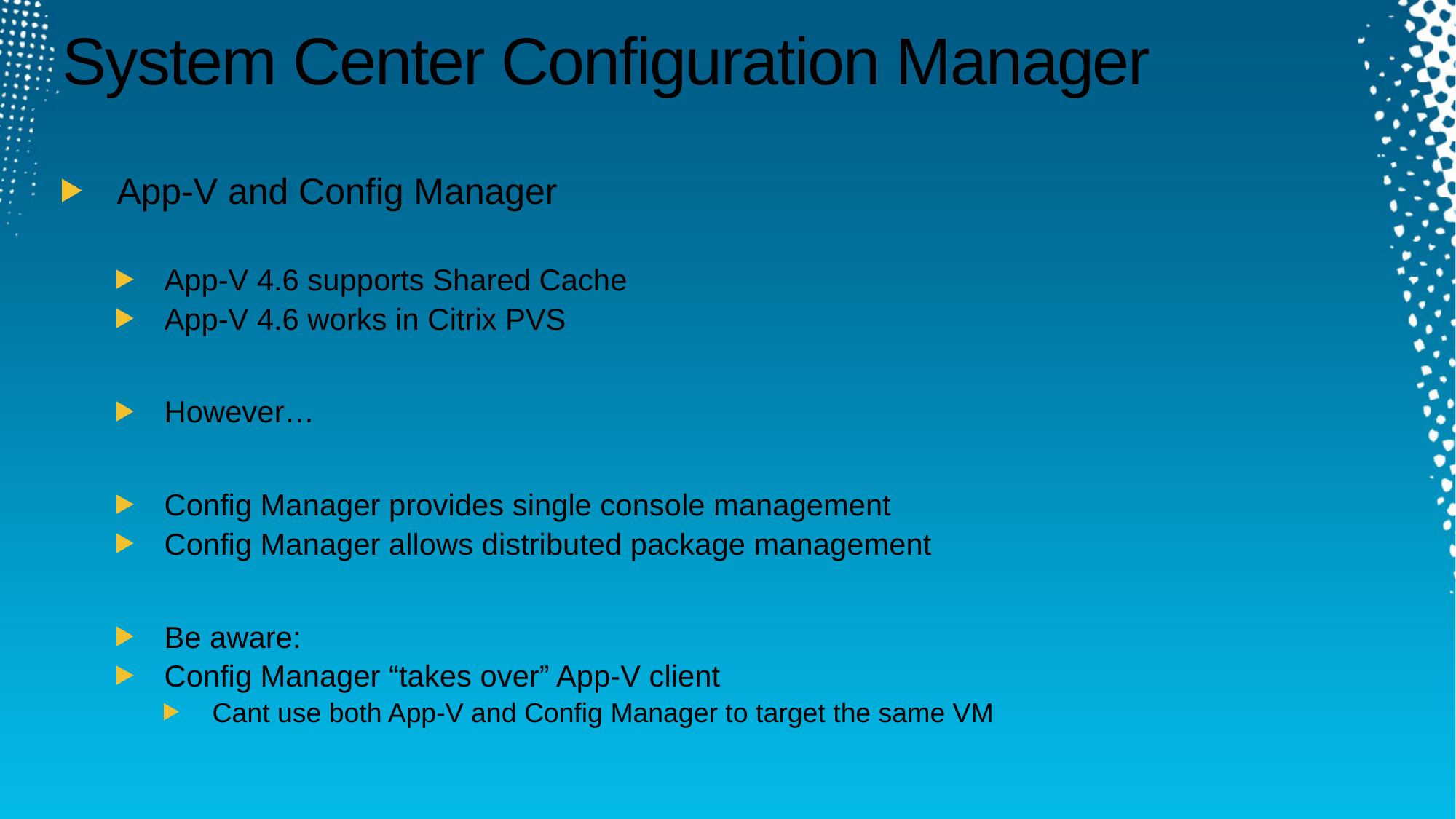

# System Center Configuration Manager
App-V and Config Manager

App-V 4.6 supports Shared Cache
App-V 4.6 works in Citrix PVS

However…

Config Manager provides single console management
Config Manager allows distributed package management

Be aware:
Config Manager “takes over” App-V client
Cant use both App-V and Config Manager to target the same VM